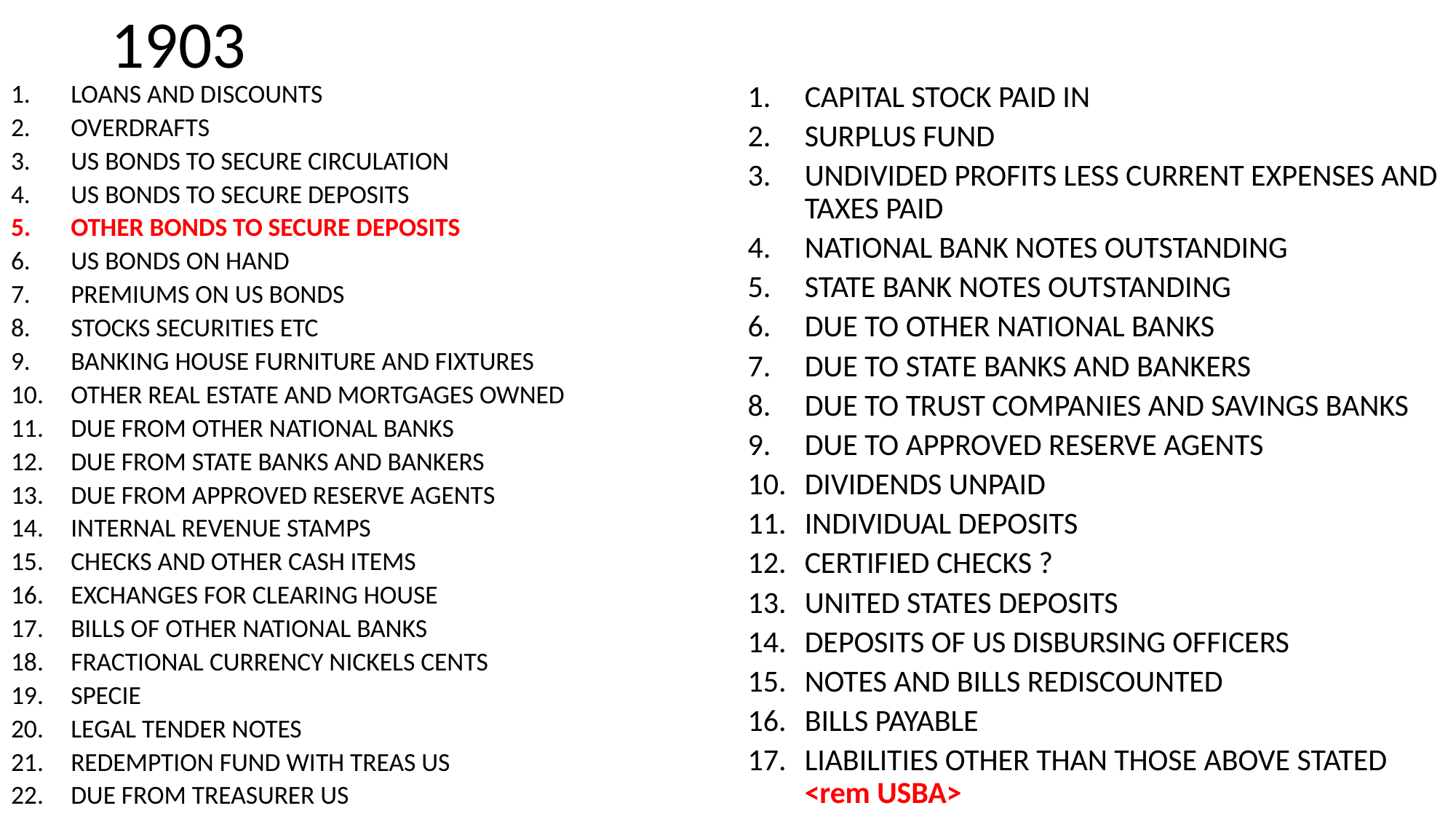

# 1903
LOANS AND DISCOUNTS
OVERDRAFTS
US BONDS TO SECURE CIRCULATION
US BONDS TO SECURE DEPOSITS
OTHER BONDS TO SECURE DEPOSITS
US BONDS ON HAND
PREMIUMS ON US BONDS
STOCKS SECURITIES ETC
BANKING HOUSE FURNITURE AND FIXTURES
OTHER REAL ESTATE AND MORTGAGES OWNED
DUE FROM OTHER NATIONAL BANKS
DUE FROM STATE BANKS AND BANKERS
DUE FROM APPROVED RESERVE AGENTS
INTERNAL REVENUE STAMPS
CHECKS AND OTHER CASH ITEMS
EXCHANGES FOR CLEARING HOUSE
BILLS OF OTHER NATIONAL BANKS
FRACTIONAL CURRENCY NICKELS CENTS
SPECIE
LEGAL TENDER NOTES
REDEMPTION FUND WITH TREAS US
DUE FROM TREASURER US
CAPITAL STOCK PAID IN
SURPLUS FUND
UNDIVIDED PROFITS LESS CURRENT EXPENSES AND TAXES PAID
NATIONAL BANK NOTES OUTSTANDING
STATE BANK NOTES OUTSTANDING
DUE TO OTHER NATIONAL BANKS
DUE TO STATE BANKS AND BANKERS
DUE TO TRUST COMPANIES AND SAVINGS BANKS
DUE TO APPROVED RESERVE AGENTS
DIVIDENDS UNPAID
INDIVIDUAL DEPOSITS
CERTIFIED CHECKS ?
UNITED STATES DEPOSITS
DEPOSITS OF US DISBURSING OFFICERS
NOTES AND BILLS REDISCOUNTED
BILLS PAYABLE
LIABILITIES OTHER THAN THOSE ABOVE STATED <rem USBA>